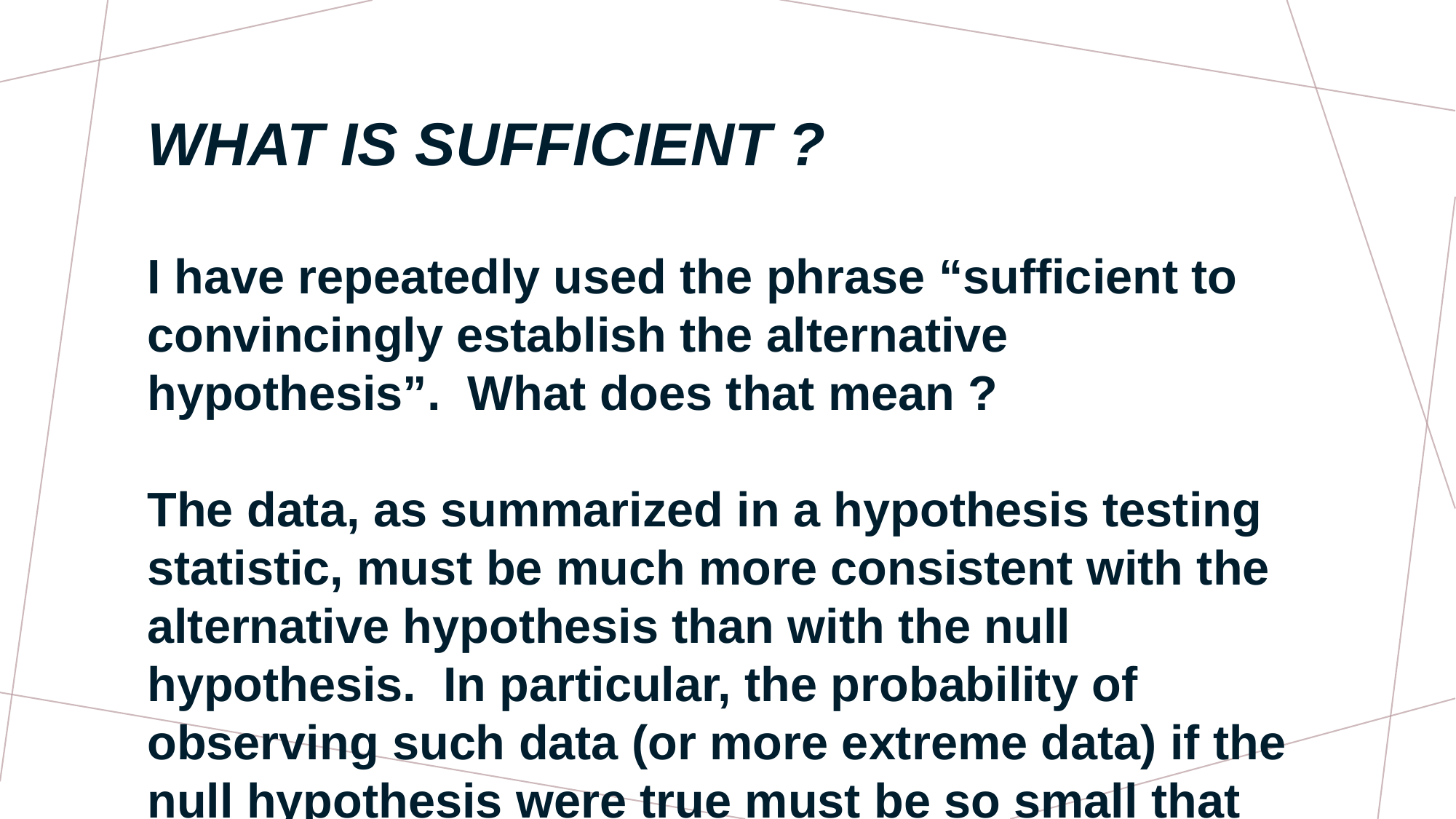

# WHAT IS SUFFICIENT ?
I have repeatedly used the phrase “sufficient to convincingly establish the alternative hypothesis”.  What does that mean ?

The data, as summarized in a hypothesis testing statistic, must be much more consistent with the alternative hypothesis than with the null hypothesis.  In particular, the probability of observing such data (or more extreme data) if the null hypothesis were true must be so small that our having observed such data allows us to reasonably conclude that the null hypothesis is false.